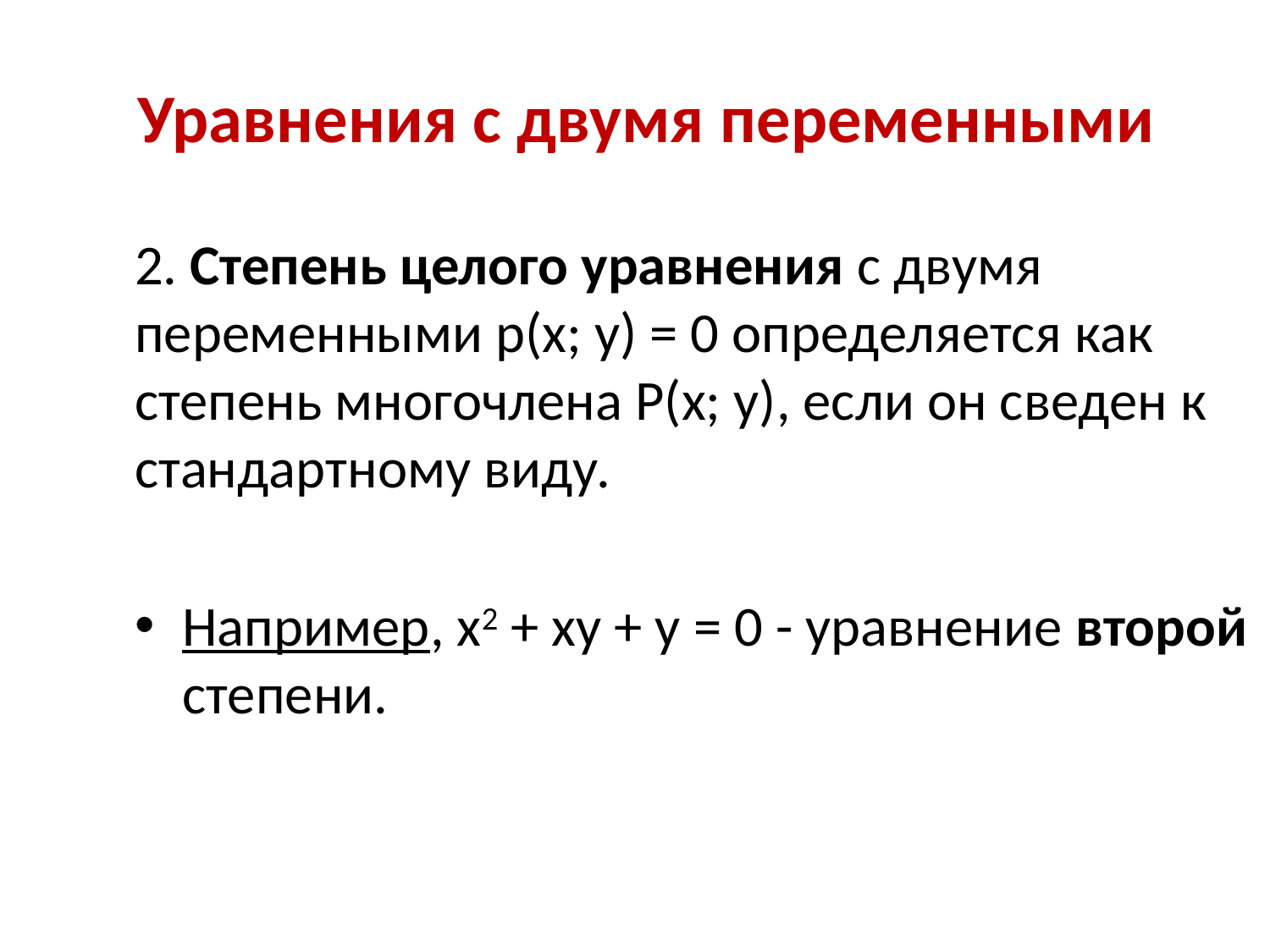

# Уравнения с двумя переменными
2. Степень целого уравнения с двумя переменными р(х; у) = 0 определяется как степень многочлена Р(х; у), если он сведен к стандартному виду.

Например, х2 + ху + у = 0 - уравнение второй степени.